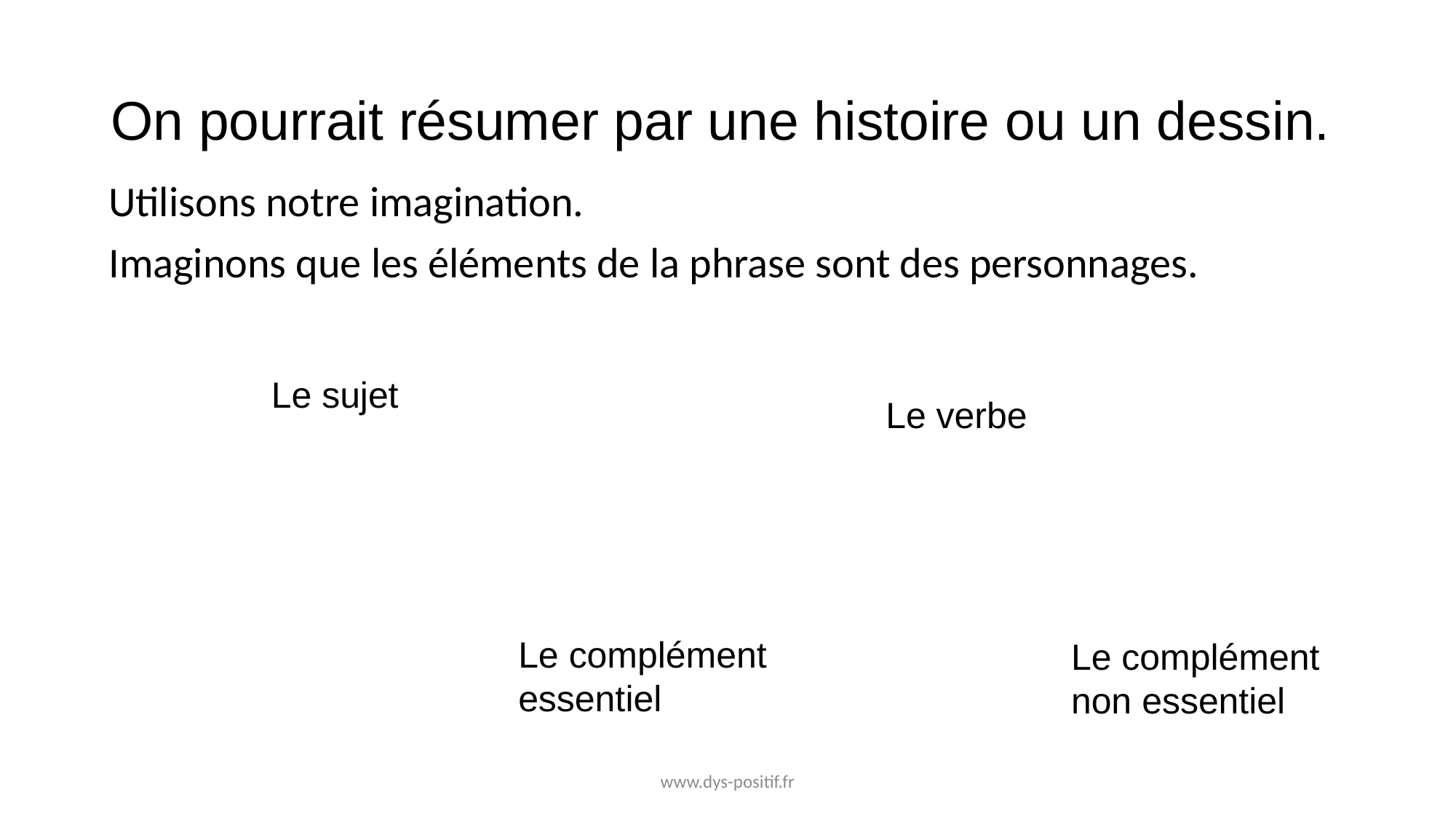

# On pourrait résumer par une histoire ou un dessin.
Utilisons notre imagination.
Imaginons que les éléments de la phrase sont des personnages.
Le sujet
Le verbe
Le complément essentiel
Le complément non essentiel
www.dys-positif.fr